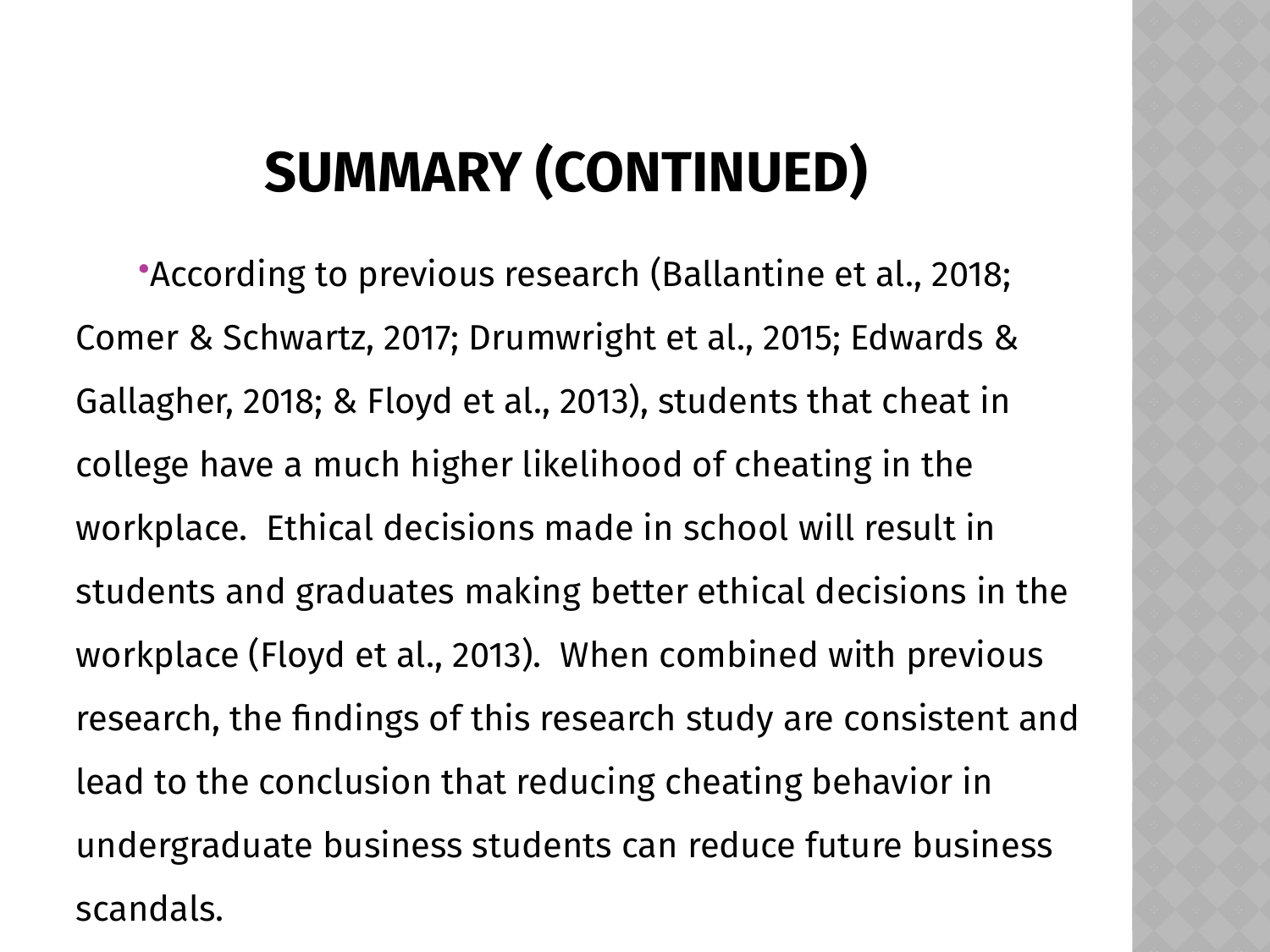

# Summary (continued)
According to previous research (Ballantine et al., 2018; Comer & Schwartz, 2017; Drumwright et al., 2015; Edwards & Gallagher, 2018; & Floyd et al., 2013), students that cheat in college have a much higher likelihood of cheating in the workplace.  Ethical decisions made in school will result in students and graduates making better ethical decisions in the workplace (Floyd et al., 2013).  When combined with previous research, the findings of this research study are consistent and lead to the conclusion that reducing cheating behavior in undergraduate business students can reduce future business scandals.